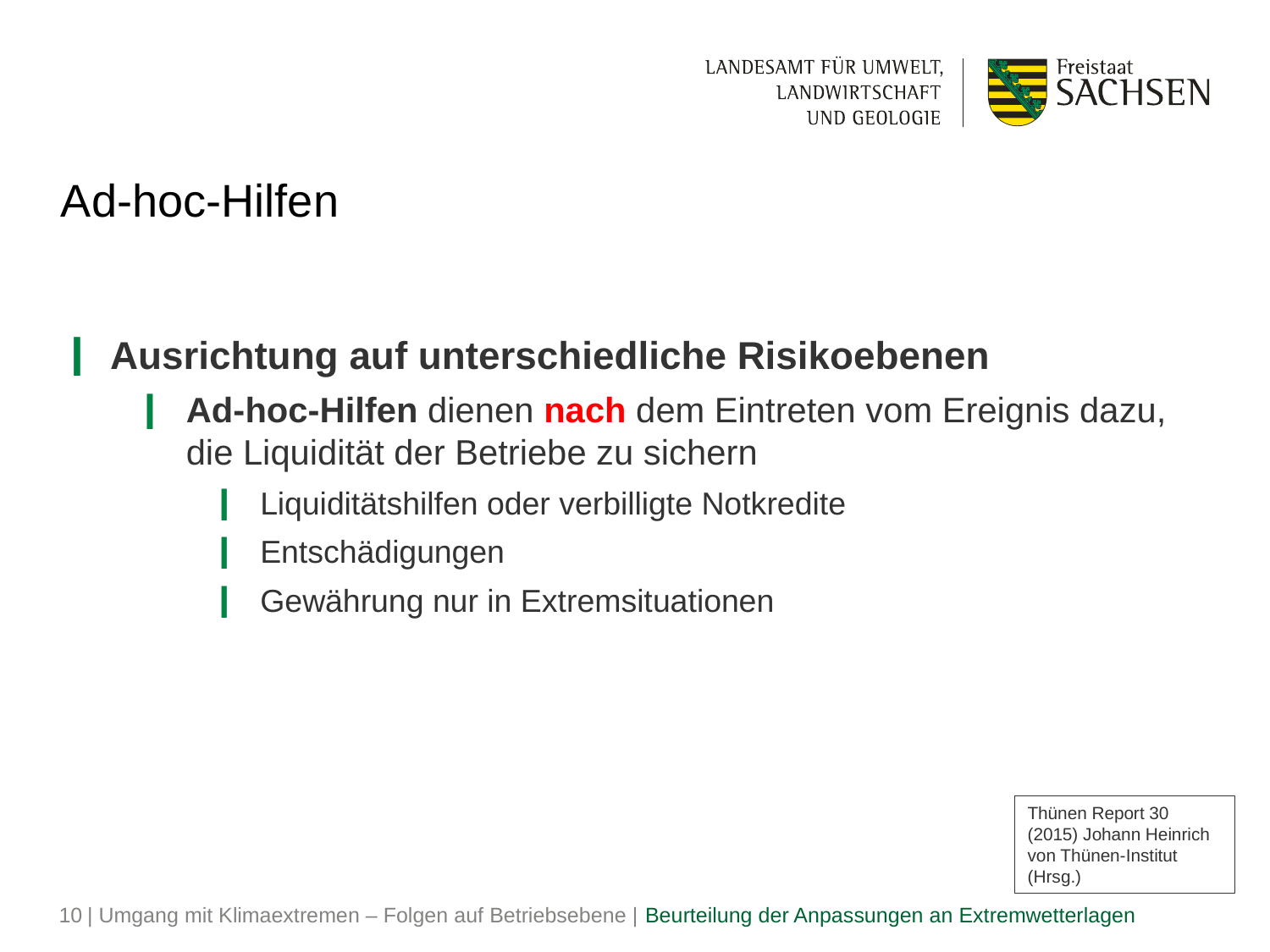

# Ad-hoc-Hilfen
Ausrichtung auf unterschiedliche Risikoebenen
Ad-hoc-Hilfen dienen nach dem Eintreten vom Ereignis dazu, die Liquidität der Betriebe zu sichern
Liquiditätshilfen oder verbilligte Notkredite
Entschädigungen
Gewährung nur in Extremsituationen
Thünen Report 30 (2015) Johann Heinrich von Thünen-Institut (Hrsg.)